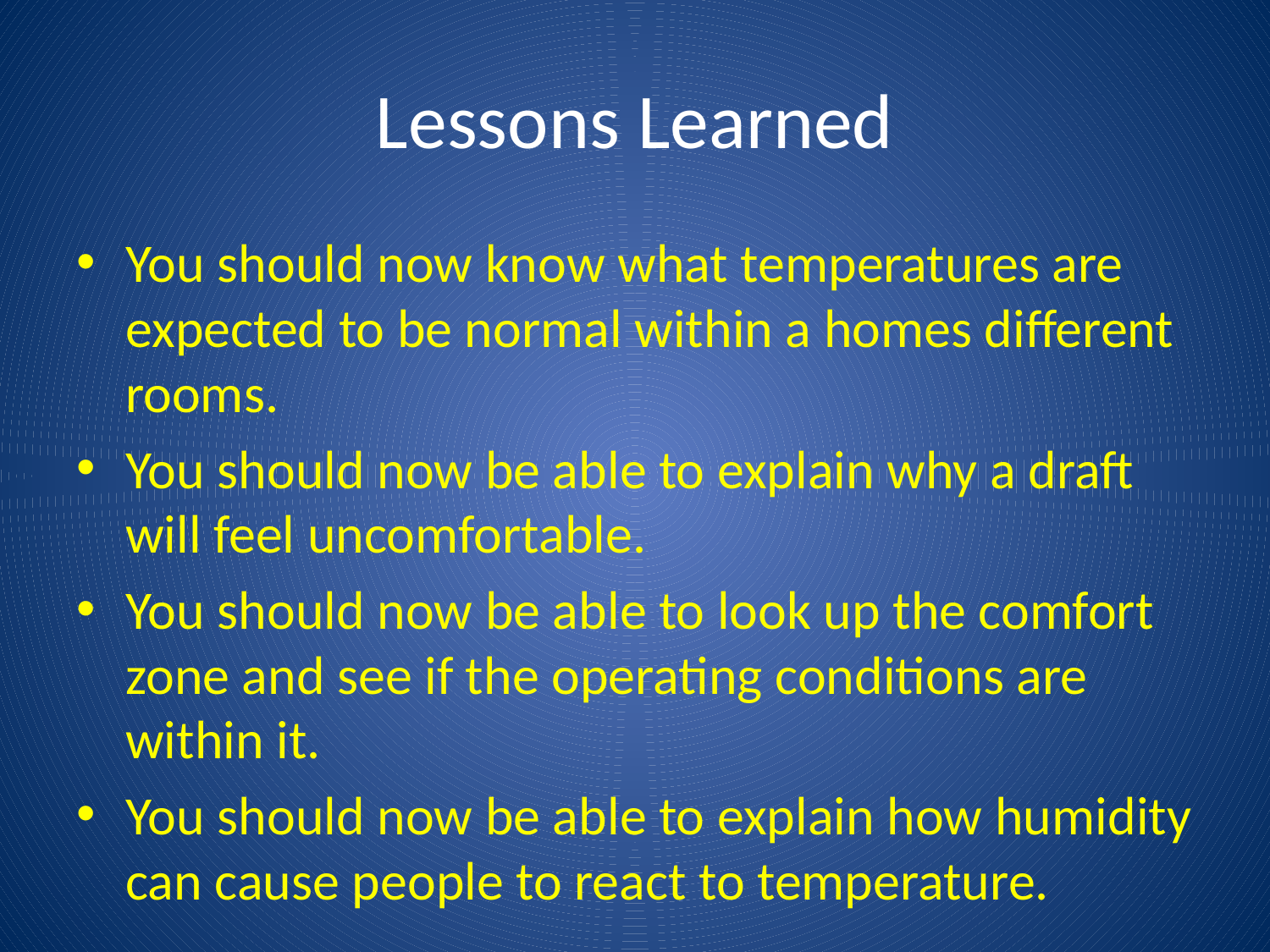

# Lessons Learned
You should now know what temperatures are expected to be normal within a homes different rooms.
You should now be able to explain why a draft will feel uncomfortable.
You should now be able to look up the comfort zone and see if the operating conditions are within it.
You should now be able to explain how humidity can cause people to react to temperature.